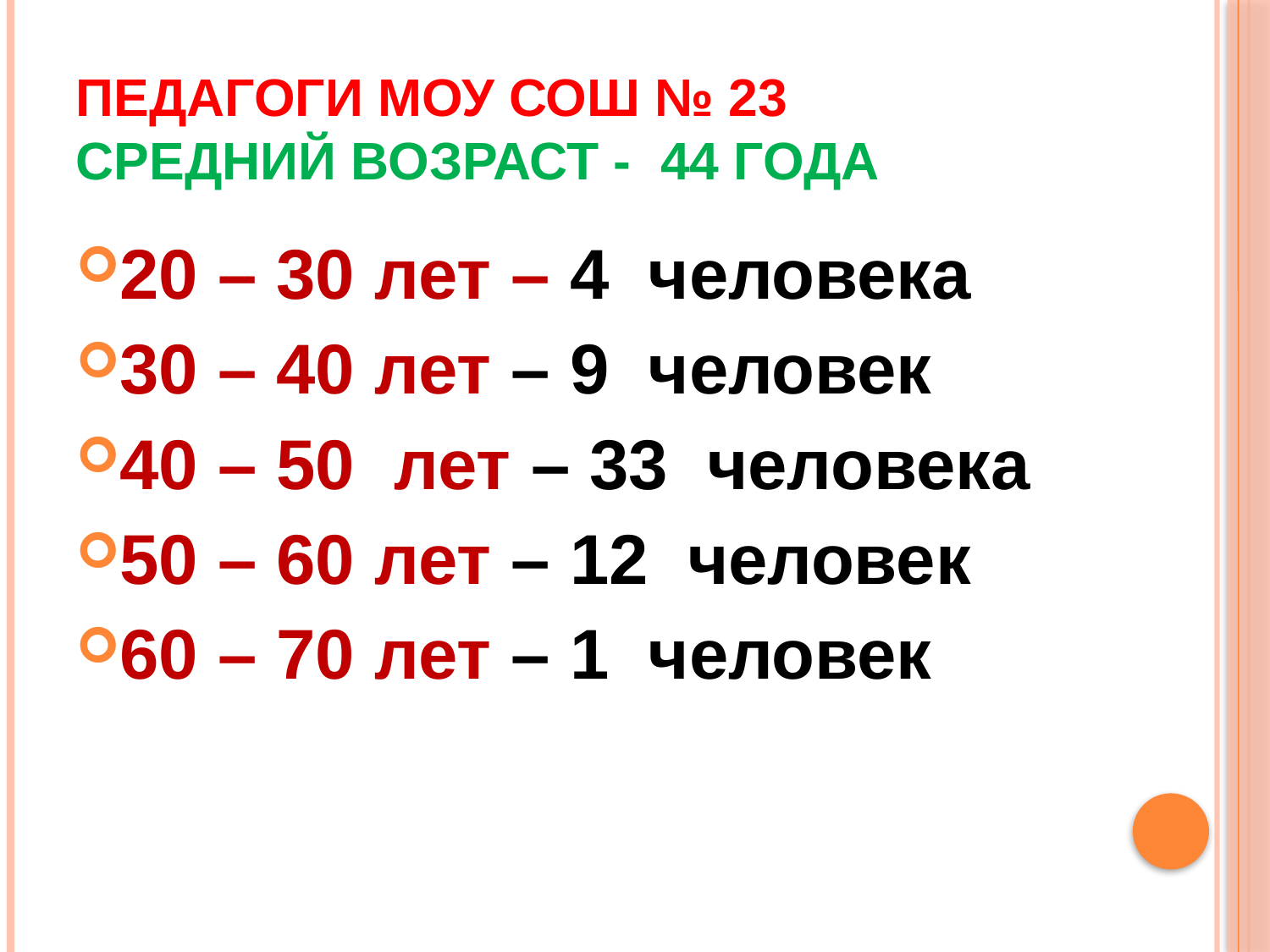

# Педагоги МОУ СОШ № 23 Средний возраст -  44 года
20 – 30 лет – 4  человека
30 – 40 лет – 9  человек
40 – 50  лет – 33  человека
50 – 60 лет – 12  человек
60 – 70 лет – 1  человек